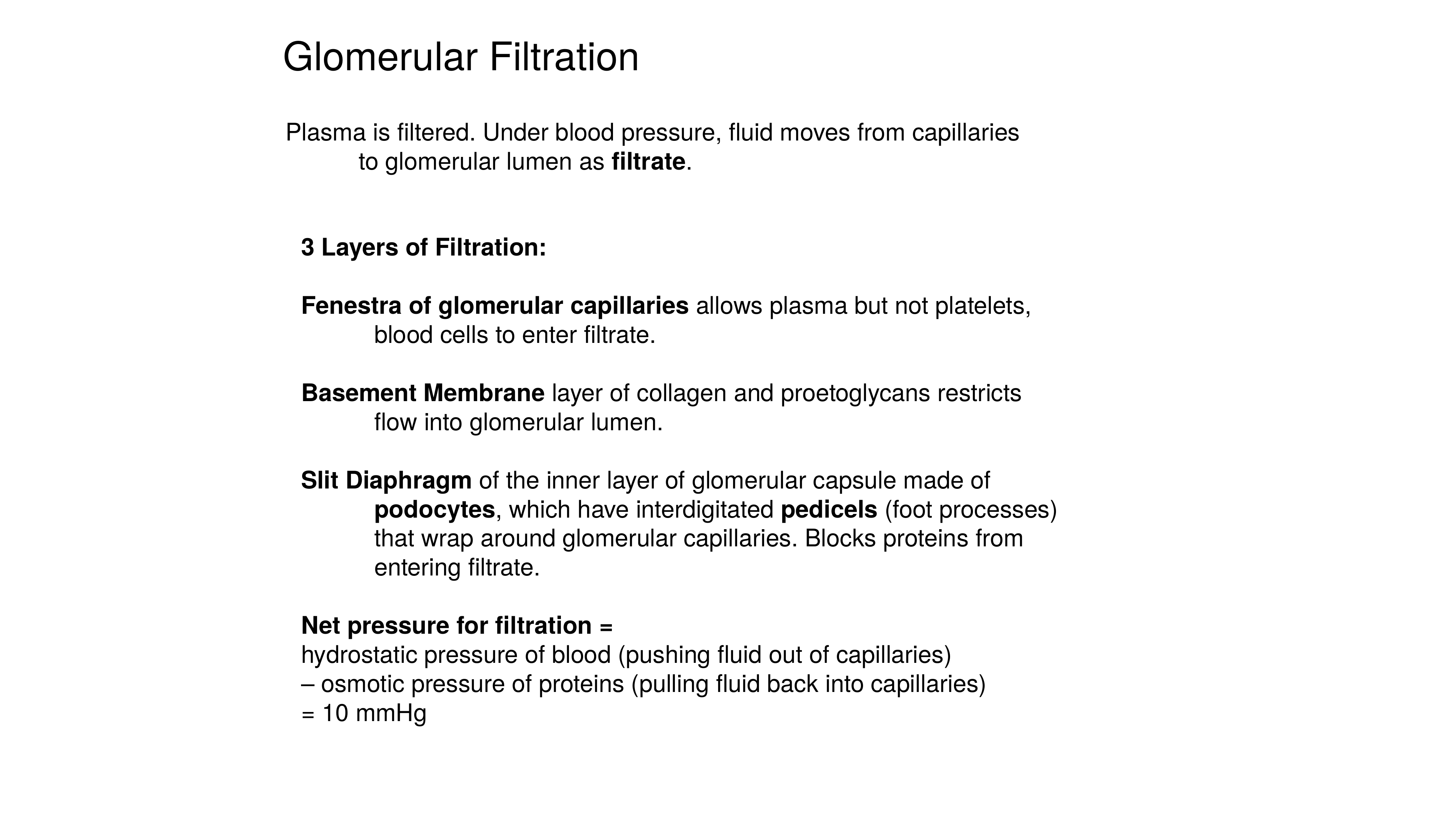

Glomerular Filtration
Plasma is filtered. Under blood pressure, fluid moves from capillaries to glomerular lumen as filtrate.
3 Layers of Filtration:

Fenestra of glomerular capillaries allows plasma but not platelets, blood cells to enter filtrate.

Basement Membrane layer of collagen and proetoglycans restricts flow into glomerular lumen.

Slit Diaphragm of the inner layer of glomerular capsule made of podocytes, which have interdigitated pedicels (foot processes) that wrap around glomerular capillaries. Blocks proteins from entering filtrate.

Net pressure for filtration =
hydrostatic pressure of blood (pushing fluid out of capillaries)
– osmotic pressure of proteins (pulling fluid back into capillaries)
= 10 mmHg